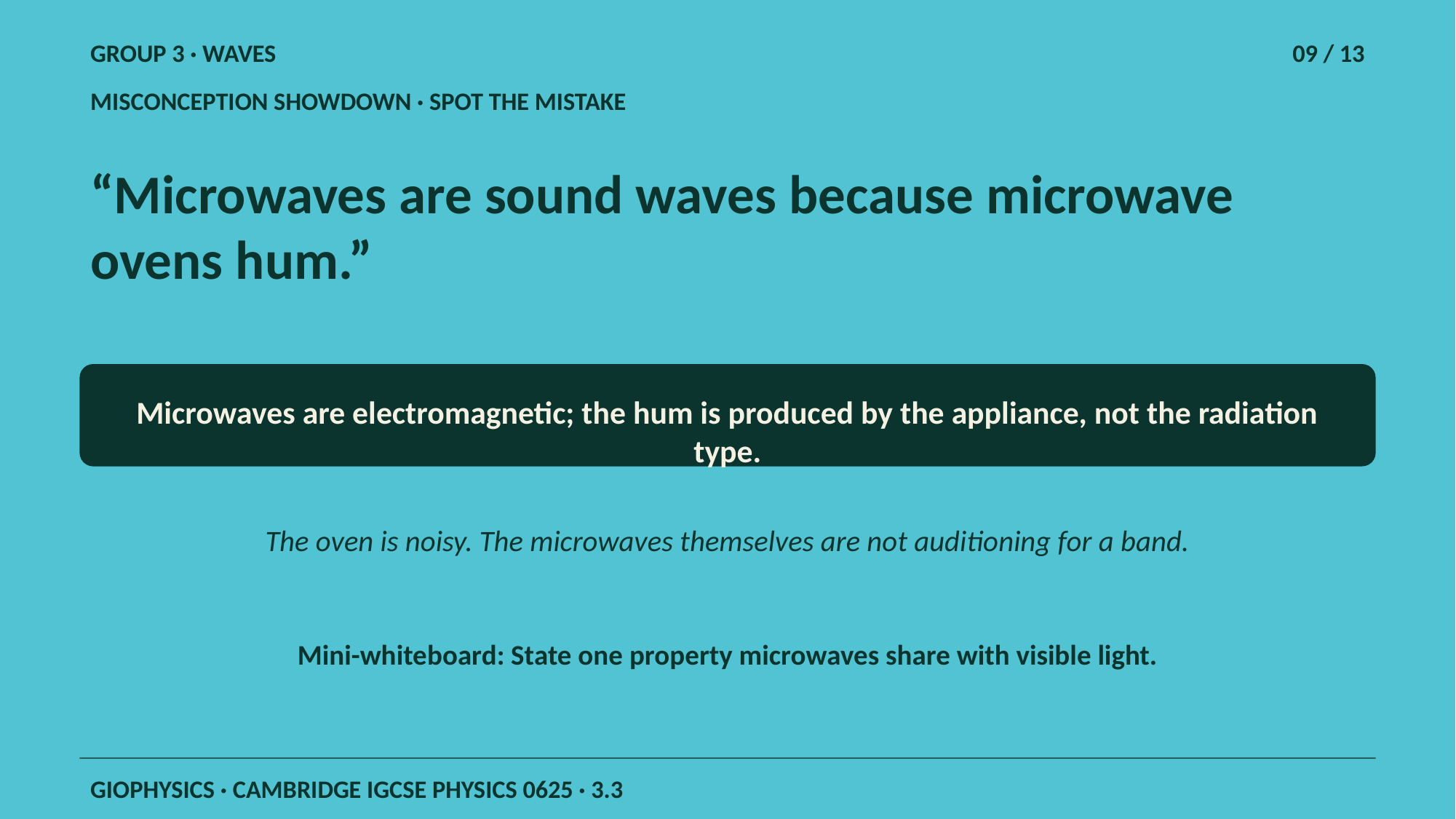

GROUP 3 · WAVES
09 / 13
MISCONCEPTION SHOWDOWN · SPOT THE MISTAKE
“Microwaves are sound waves because microwave ovens hum.”

Microwaves are electromagnetic; the hum is produced by the appliance, not the radiation type.
The oven is noisy. The microwaves themselves are not auditioning for a band.
Mini-whiteboard: State one property microwaves share with visible light.

GIOPHYSICS · CAMBRIDGE IGCSE PHYSICS 0625 · 3.3